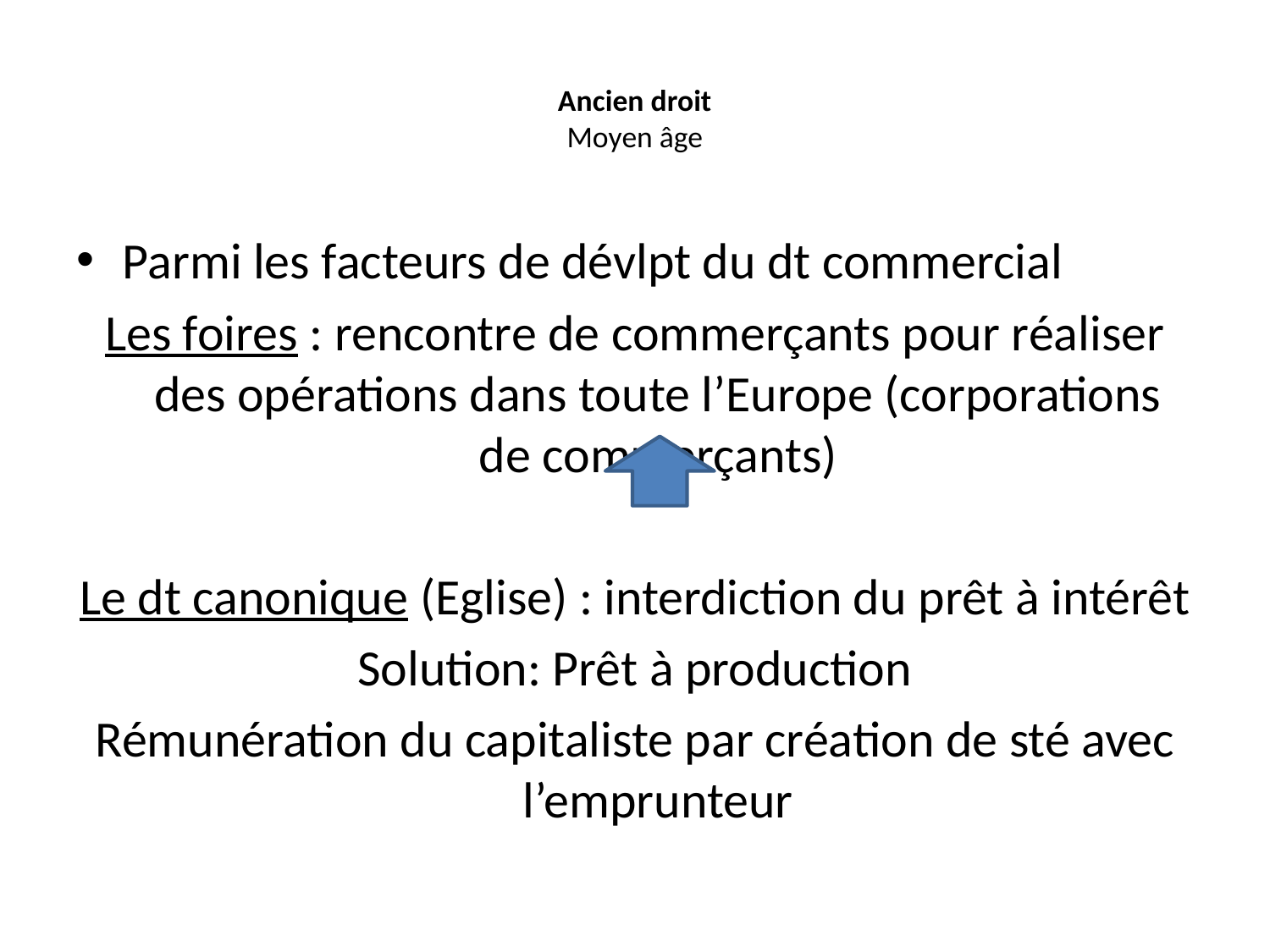

# Ancien droit Moyen âge
Parmi les facteurs de dévlpt du dt commercial
Les foires : rencontre de commerçants pour réaliser des opérations dans toute l’Europe (corporations de commerçants)

Le dt canonique (Eglise) : interdiction du prêt à intérêt
Solution: Prêt à production
Rémunération du capitaliste par création de sté avec l’emprunteur